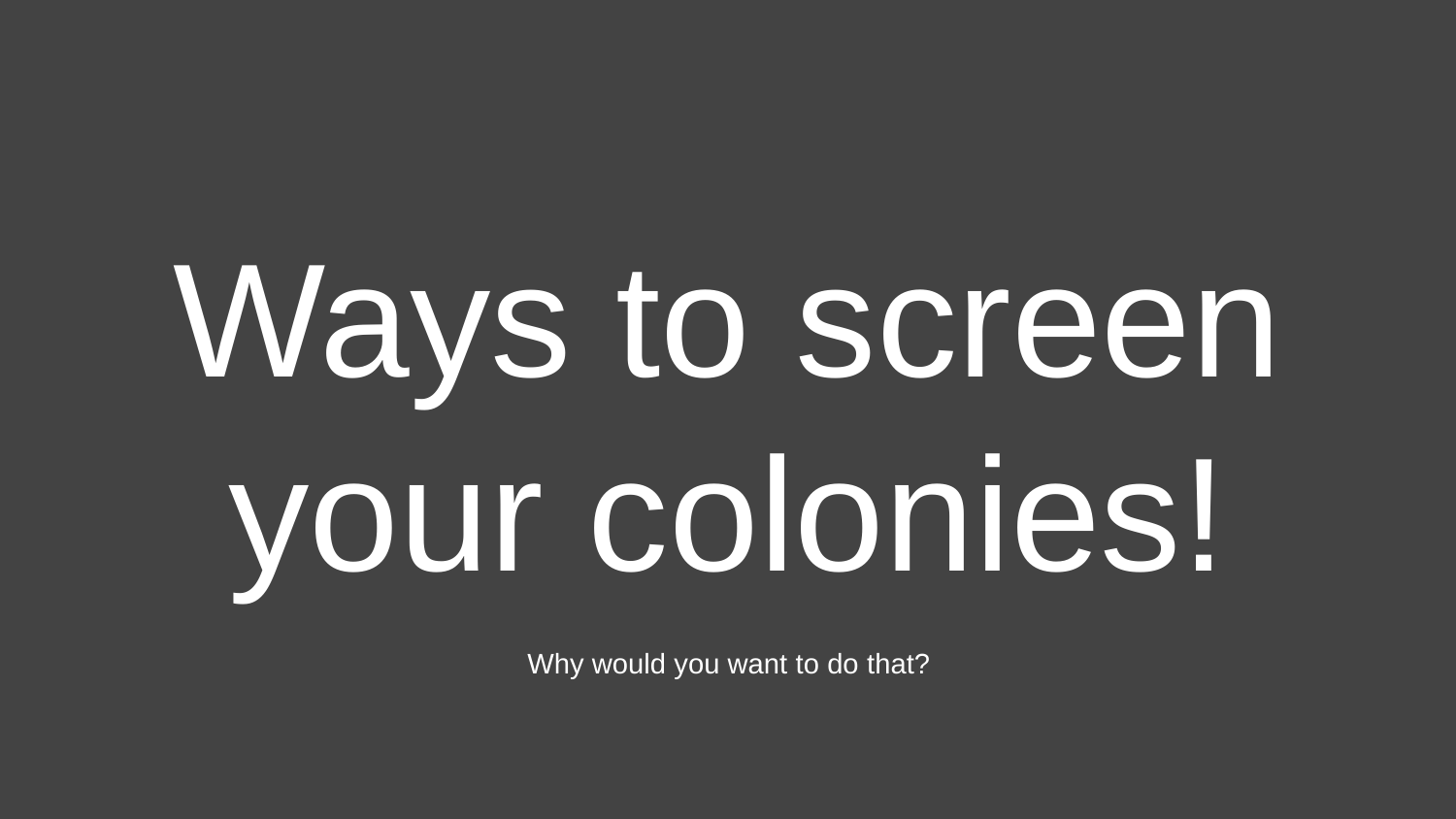

Ways to screen your colonies!
Why would you want to do that?